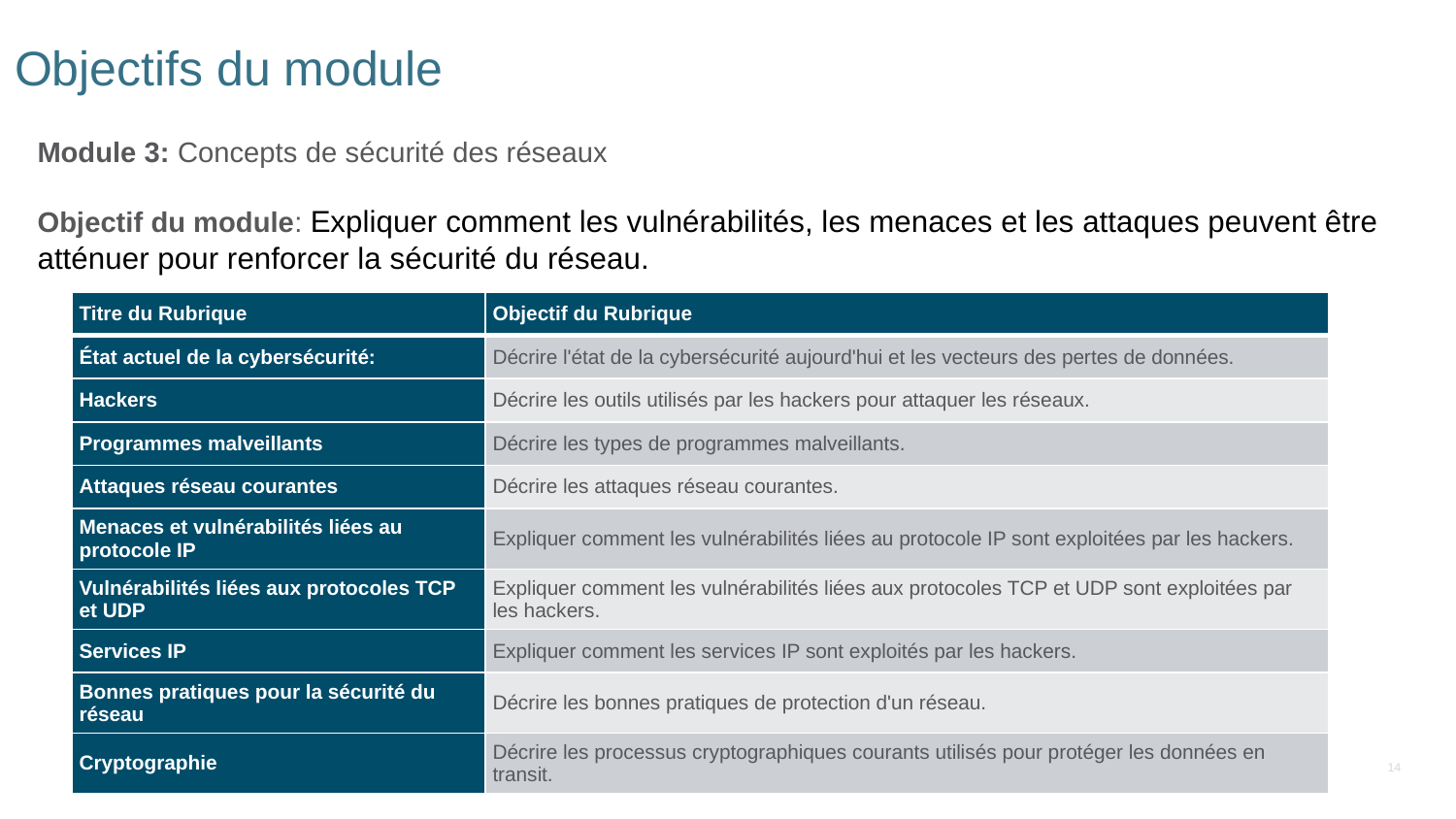

# Objectifs du module
Module 3: Concepts de sécurité des réseaux

Objectif du module: Expliquer comment les vulnérabilités, les menaces et les attaques peuvent être atténuer pour renforcer la sécurité du réseau.
| Titre du Rubrique | Objectif du Rubrique |
| --- | --- |
| État actuel de la cybersécurité: | Décrire l'état de la cybersécurité aujourd'hui et les vecteurs des pertes de données. |
| Hackers | Décrire les outils utilisés par les hackers pour attaquer les réseaux. |
| Programmes malveillants | Décrire les types de programmes malveillants. |
| Attaques réseau courantes | Décrire les attaques réseau courantes. |
| Menaces et vulnérabilités liées au protocole IP | Expliquer comment les vulnérabilités liées au protocole IP sont exploitées par les hackers. |
| Vulnérabilités liées aux protocoles TCP et UDP | Expliquer comment les vulnérabilités liées aux protocoles TCP et UDP sont exploitées par les hackers. |
| Services IP | Expliquer comment les services IP sont exploités par les hackers. |
| Bonnes pratiques pour la sécurité du réseau | Décrire les bonnes pratiques de protection d'un réseau. |
| Cryptographie | Décrire les processus cryptographiques courants utilisés pour protéger les données en transit. |